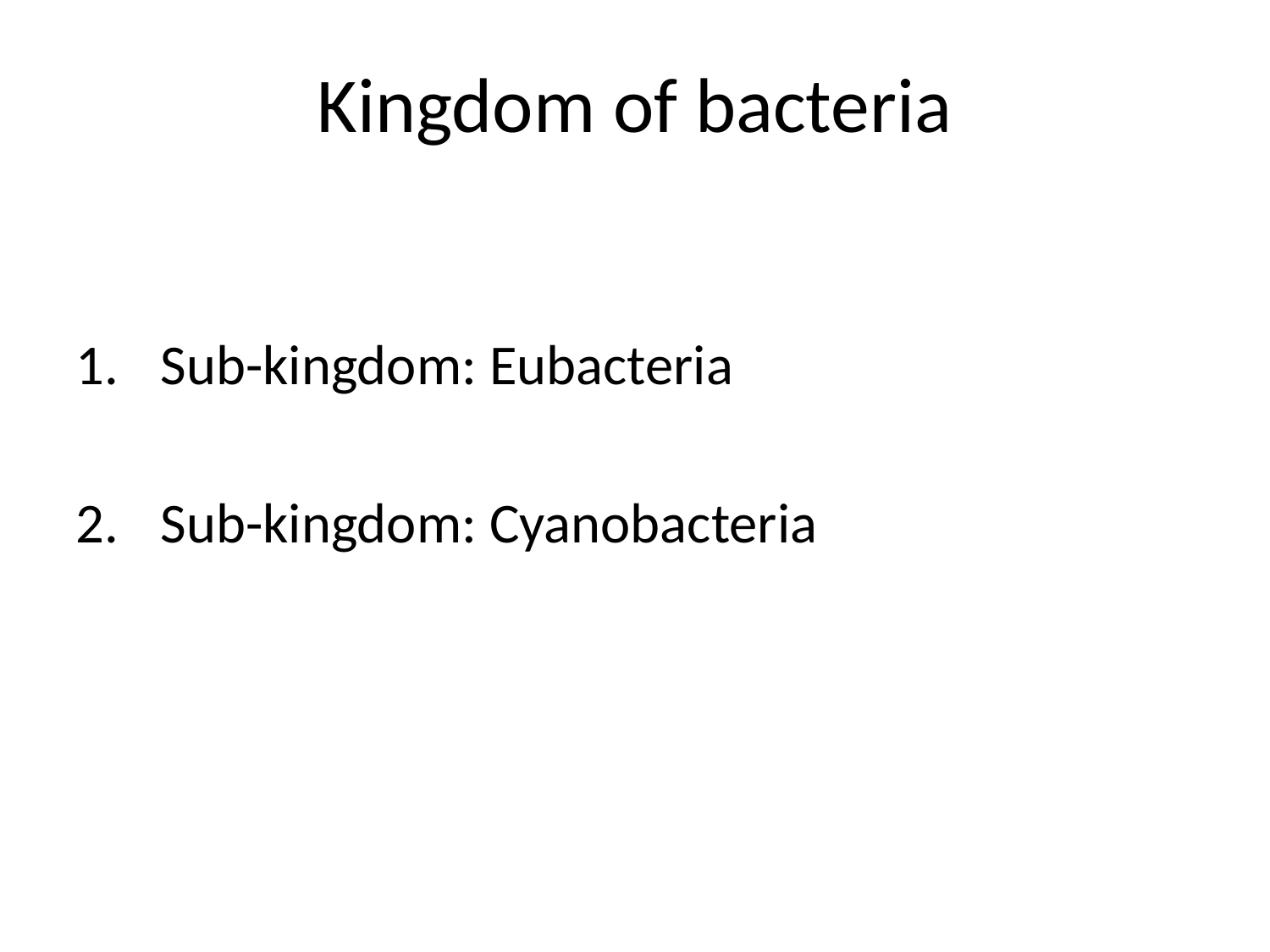

Kingdom of bacteria
Sub-kingdom: Eubacteria

Sub-kingdom: Cyanobacteria